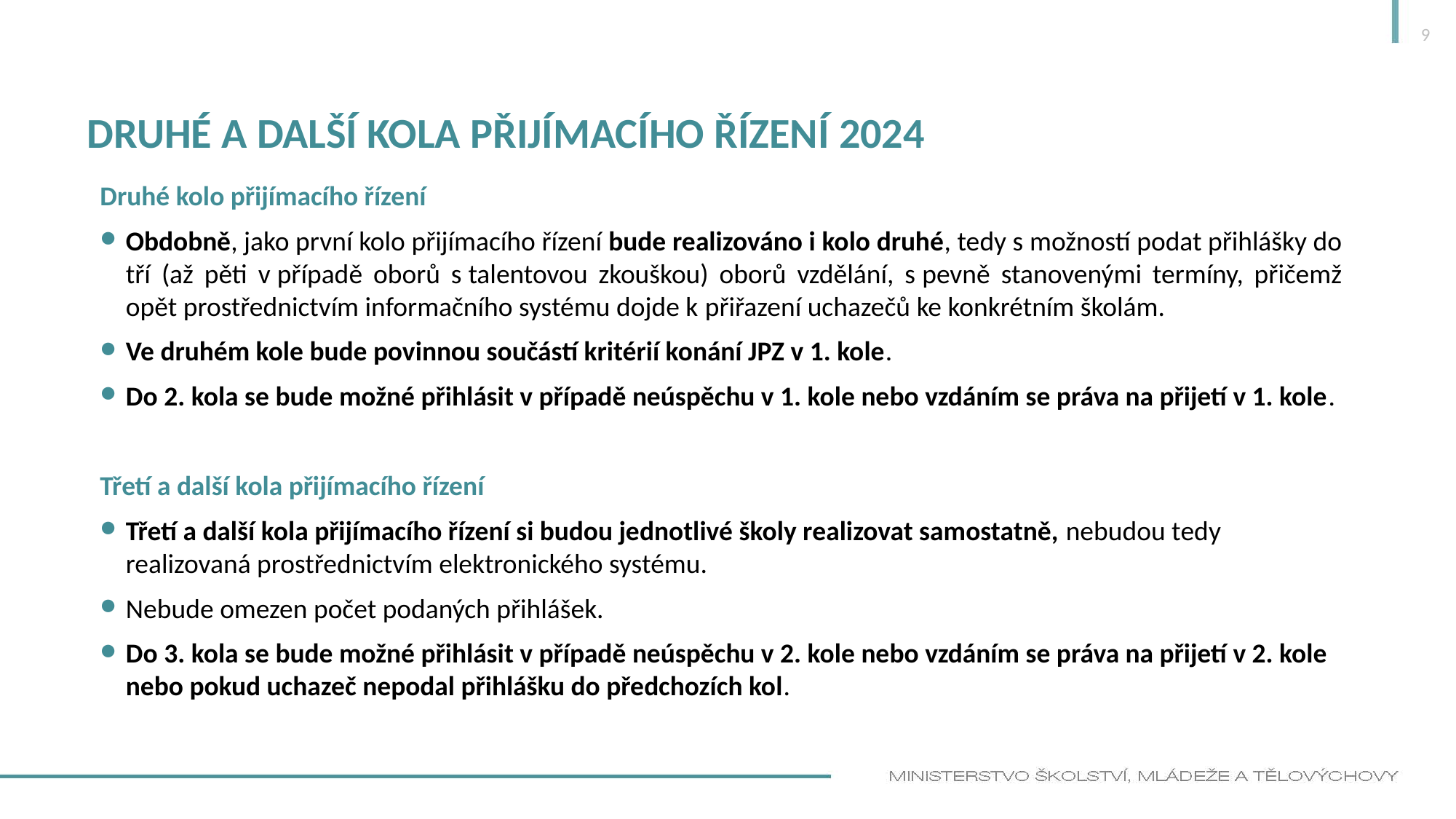

9
# Druhé a další kola přijímacího řízení 2024
Druhé kolo přijímacího řízení
Obdobně, jako první kolo přijímacího řízení bude realizováno i kolo druhé, tedy s možností podat přihlášky do tří (až pěti v případě oborů s talentovou zkouškou) oborů vzdělání, s pevně stanovenými termíny, přičemž opět prostřednictvím informačního systému dojde k přiřazení uchazečů ke konkrétním školám.
Ve druhém kole bude povinnou součástí kritérií konání JPZ v 1. kole.
Do 2. kola se bude možné přihlásit v případě neúspěchu v 1. kole nebo vzdáním se práva na přijetí v 1. kole.

Třetí a další kola přijímacího řízení
Třetí a další kola přijímacího řízení si budou jednotlivé školy realizovat samostatně, nebudou tedy realizovaná prostřednictvím elektronického systému.
Nebude omezen počet podaných přihlášek.
Do 3. kola se bude možné přihlásit v případě neúspěchu v 2. kole nebo vzdáním se práva na přijetí v 2. kole nebo pokud uchazeč nepodal přihlášku do předchozích kol.